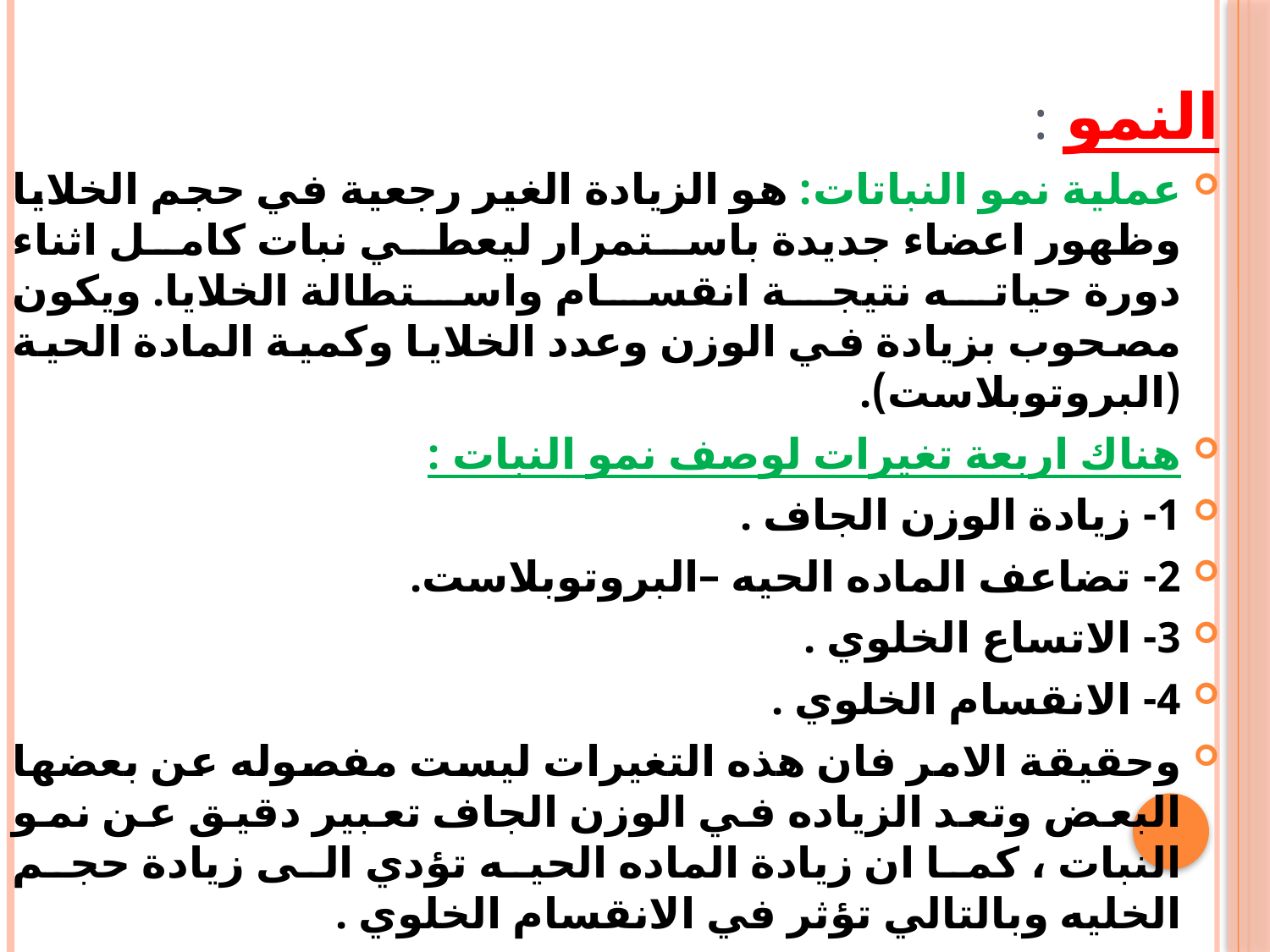

# النمو :
عملية نمو النباتات: ھو الزیادة الغیر رجعیة في حجم الخلایا وظهور اعضاء جديدة باستمرار ليعطي نبات كامل اثناء دورة حياته نتیجة انقسام واستطالة الخلایا. ويكون مصحوب بزيادة في الوزن وعدد الخلايا وكمية المادة الحية (البروتوبلاست).
هناك اربعة تغيرات لوصف نمو النبات :
1- زيادة الوزن الجاف .
2- تضاعف الماده الحيه –البروتوبلاست.
3- الاتساع الخلوي .
4- الانقسام الخلوي .
وحقيقة الامر فان هذه التغيرات ليست مفصوله عن بعضها البعض وتعد الزياده في الوزن الجاف تعبير دقيق عن نمو النبات ، كما ان زيادة الماده الحيه تؤدي الى زيادة حجم الخليه وبالتالي تؤثر في الانقسام الخلوي .